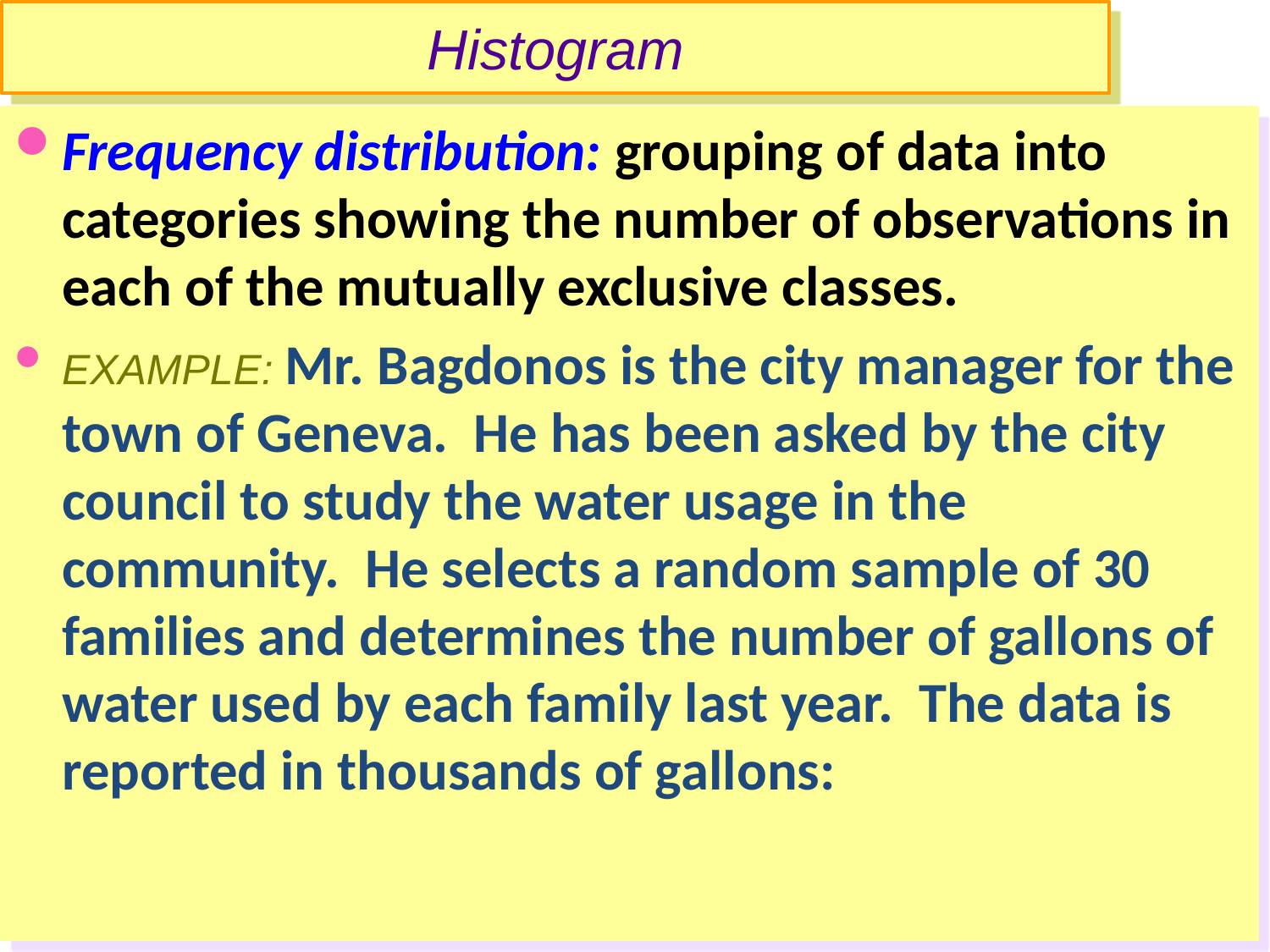

# Histogram
Frequency distribution: grouping of data into categories showing the number of observations in each of the mutually exclusive classes.
EXAMPLE: Mr. Bagdonos is the city manager for the town of Geneva.  He has been asked by the city council to study the water usage in the community.  He selects a random sample of 30 families and determines the number of gallons of water used by each family last year.  The data is reported in thousands of gallons: